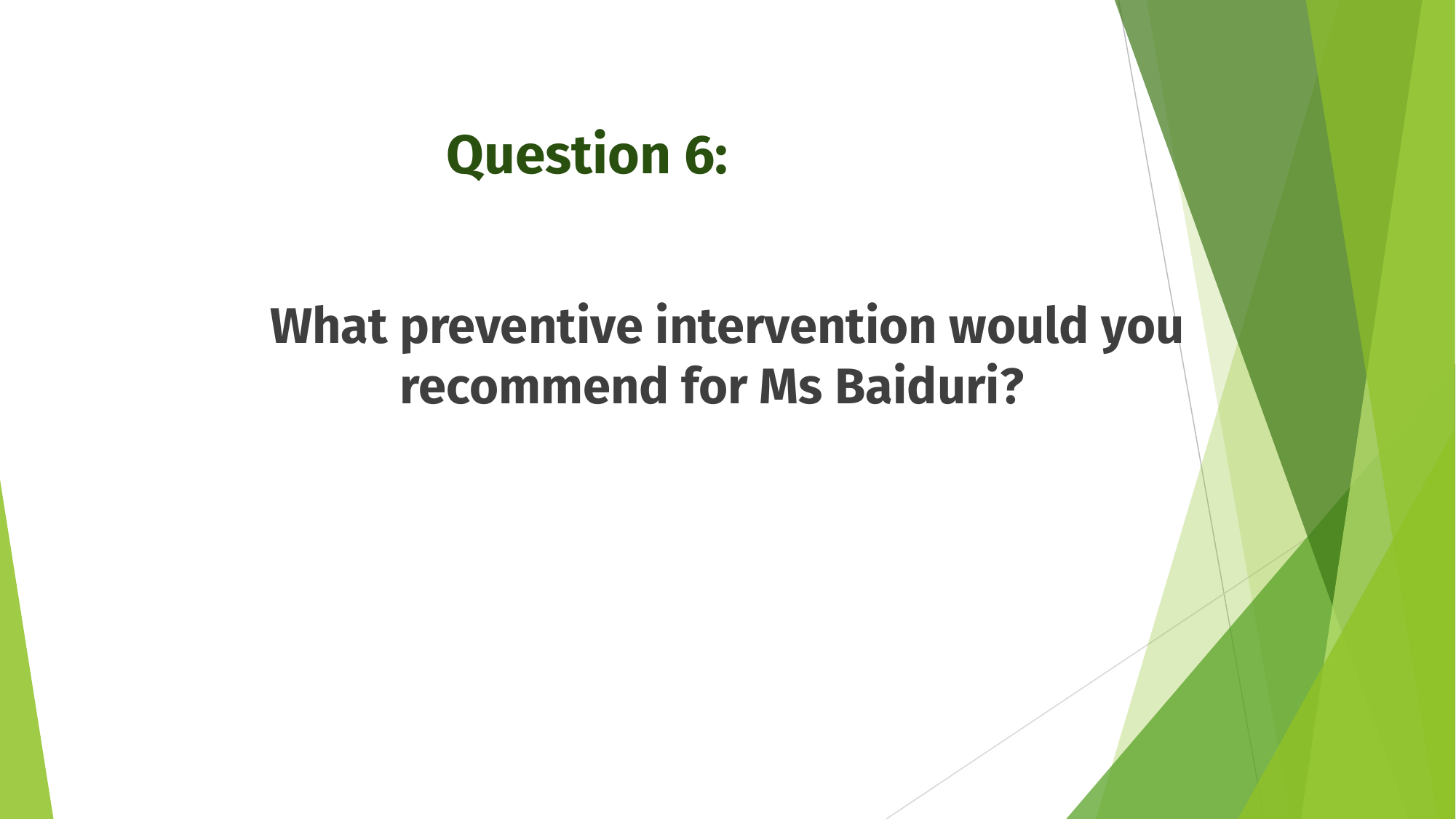

# Question 6:
What preventive intervention would you recommend for Ms Baiduri?